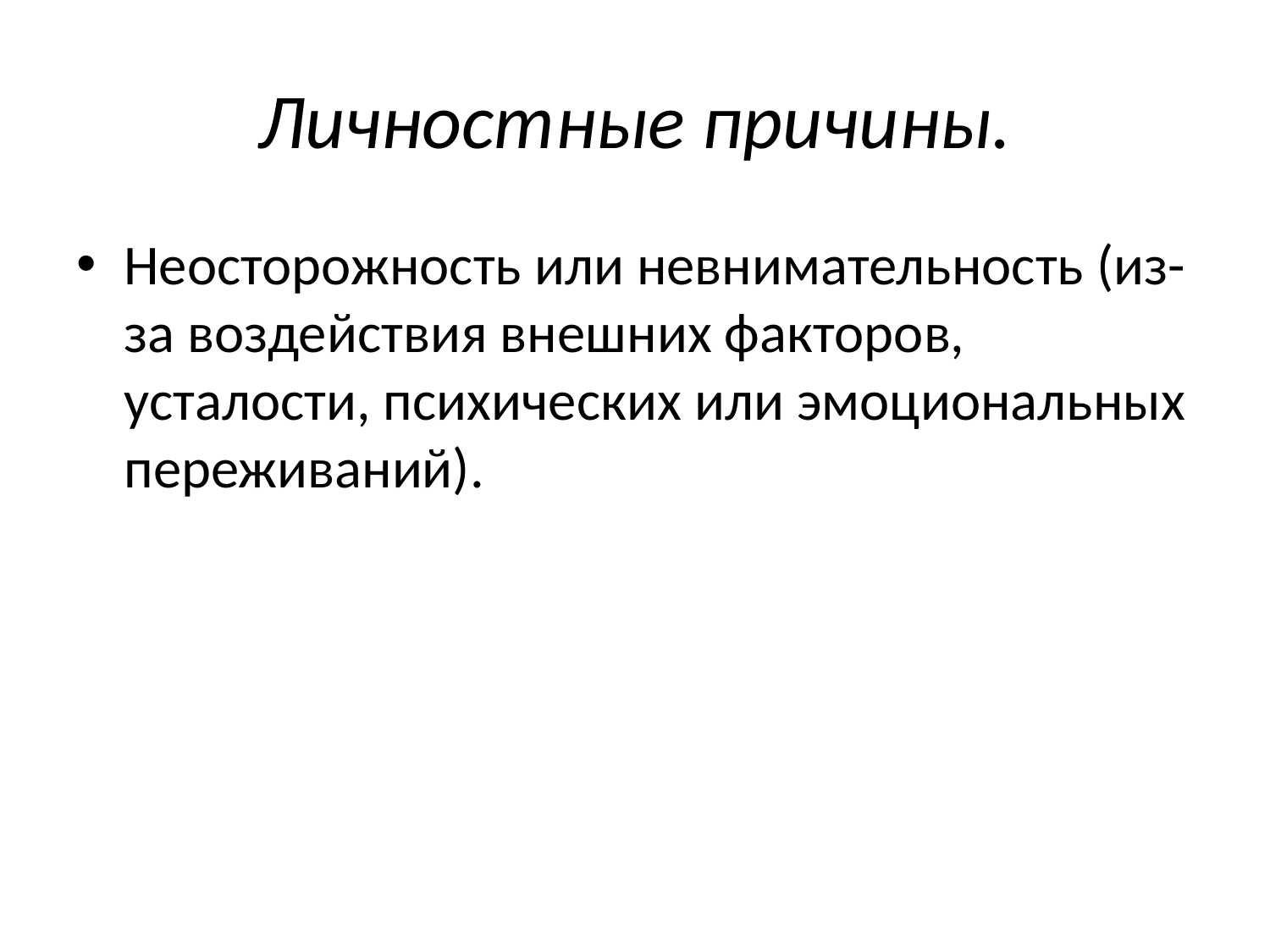

# Личностные причины.
Неосторожность или невнимательность (из-за воздействия внешних факторов, усталости, психических или эмоциональных переживаний).